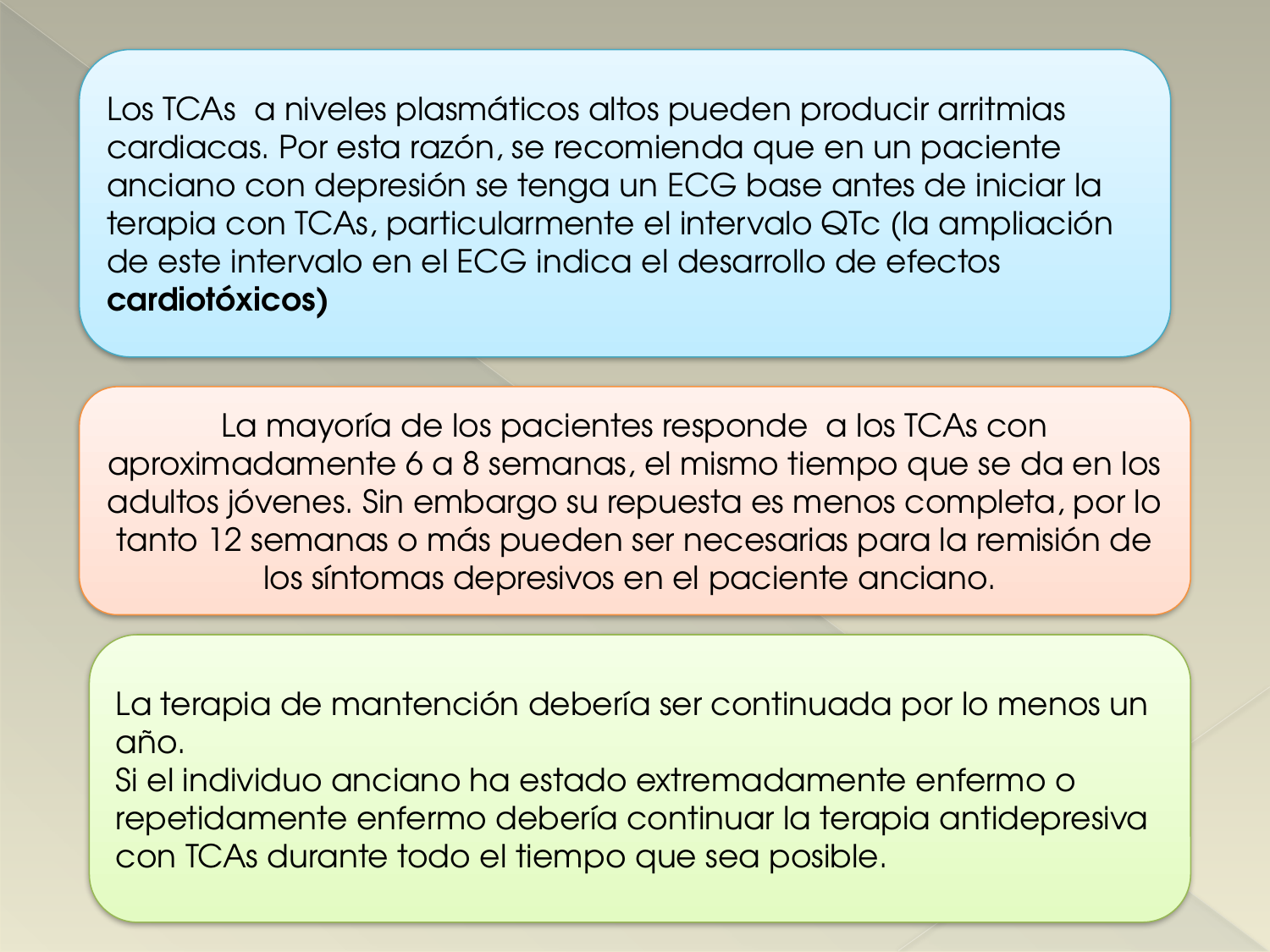

Los TCAs  a niveles plasmáticos altos pueden producir arritmias cardiacas. Por esta razón, se recomienda que en un paciente anciano con depresión se tenga un ECG base antes de iniciar la terapia con TCAs, particularmente el intervalo QTc (la ampliación de este intervalo en el ECG indica el desarrollo de efectos cardiotóxicos)
La mayoría de los pacientes responde  a los TCAs con aproximadamente 6 a 8 semanas, el mismo tiempo que se da en los adultos jóvenes. Sin embargo su repuesta es menos completa, por lo tanto 12 semanas o más pueden ser necesarias para la remisión de los síntomas depresivos en el paciente anciano.
La terapia de mantención debería ser continuada por lo menos un año.
Si el individuo anciano ha estado extremadamente enfermo o repetidamente enfermo debería continuar la terapia antidepresiva con TCAs durante todo el tiempo que sea posible.